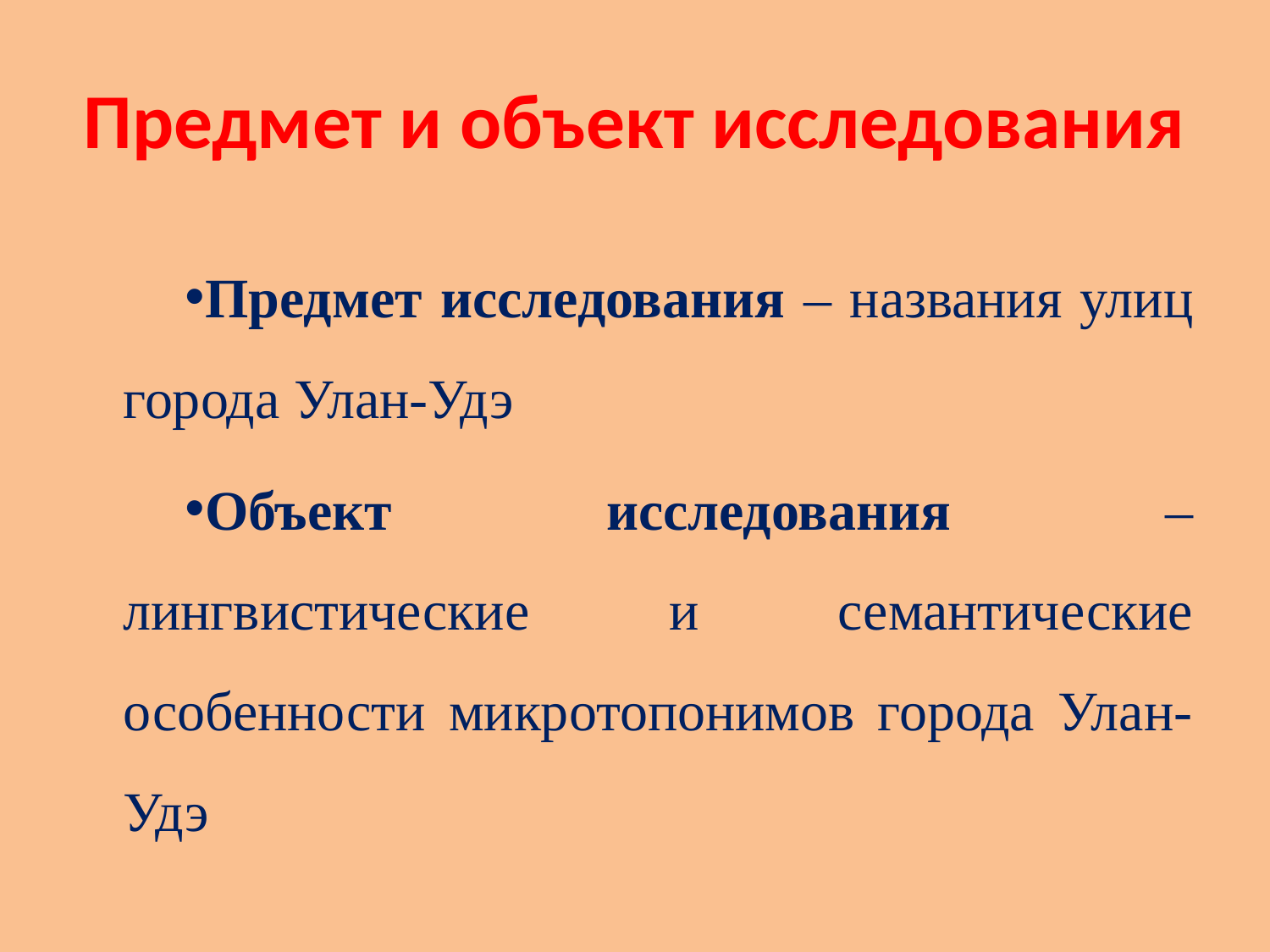

# Предмет и объект исследования
Предмет исследования – названия улиц города Улан-Удэ
Объект исследования – лингвистические и семантические особенности микротопонимов города Улан-Удэ